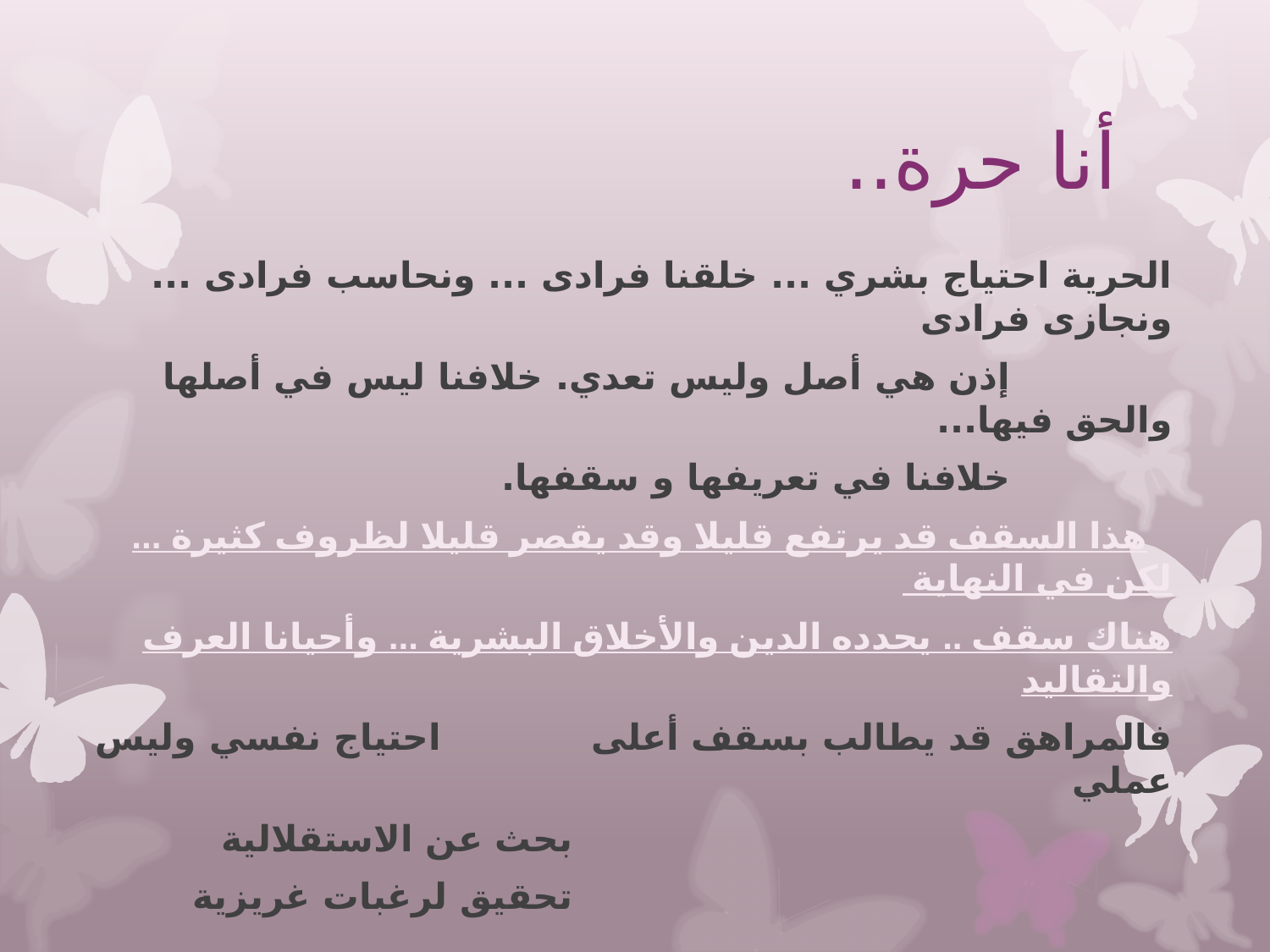

# أنا حرة..
الحرية احتياج بشري ... خلقنا فرادى ... ونحاسب فرادى ... ونجازى فرادى
             إذن هي أصل وليس تعدي. خلافنا ليس في أصلها والحق فيها...
             خلافنا في تعريفها و سقفها.
  هذا السقف قد يرتفع قليلا وقد يقصر قليلا لظروف كثيرة ... لكن في النهاية
هناك سقف .. يحدده الدين والأخلاق البشرية ... وأحيانا العرف والتقاليد
فالمراهق قد يطالب بسقف أعلى            احتياج نفسي وليس عملي
                                                بحث عن الاستقلالية
                                                تحقيق لرغبات غريزية